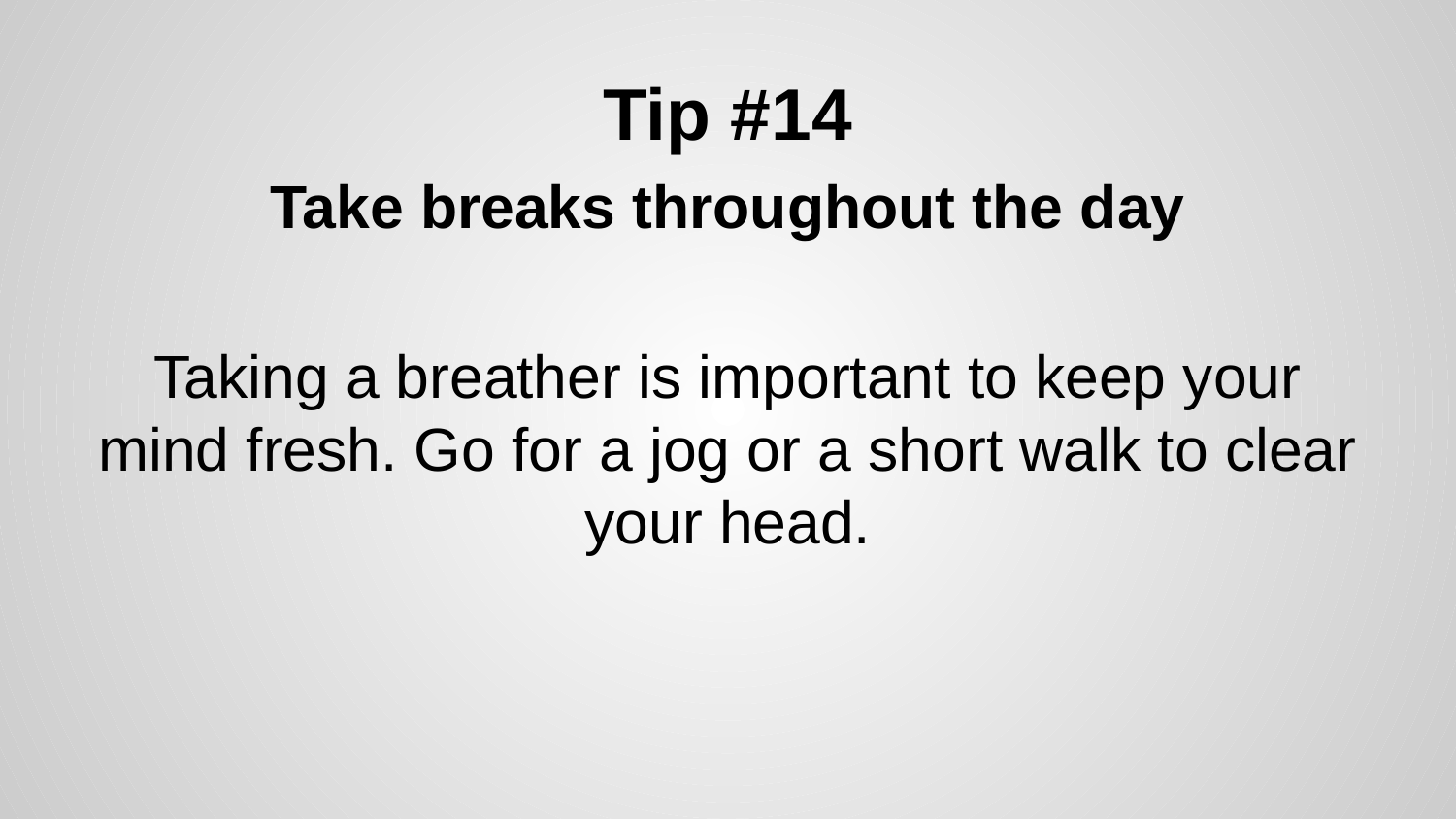

# Tip #14

Take breaks throughout the day

Taking a breather is important to keep your mind fresh. Go for a jog or a short walk to clear your head.